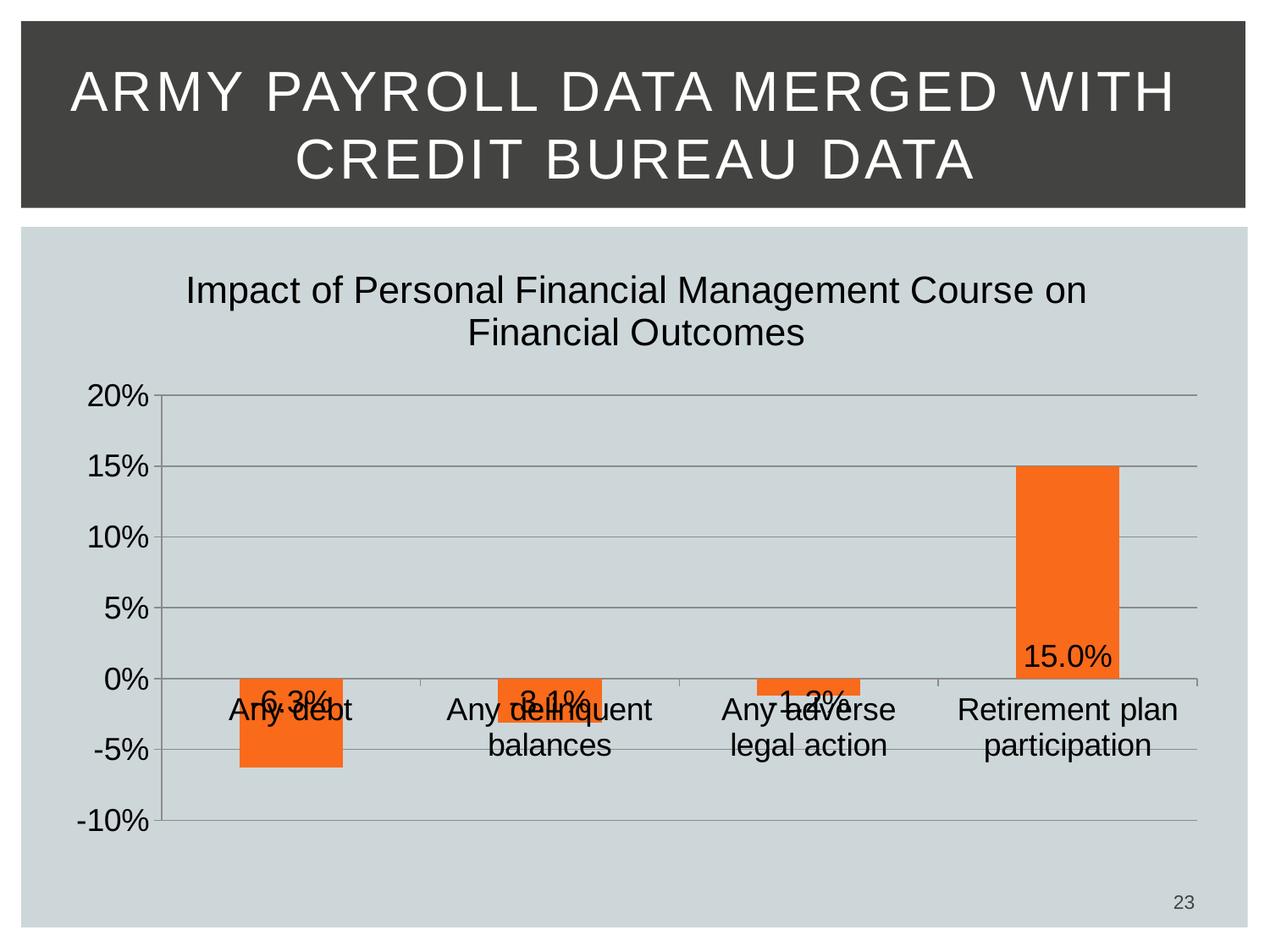

# Army Payroll Data Merged with Credit Bureau Data

### Chart: Impact of Personal Financial Management Course on Financial Outcomes

| Category | Series 1 |
|---|---|
| Any debt | -0.063 |
| Any delinquent balances | -0.031 |
| Any adverse legal action | -0.012 |
| Retirement plan participation | 0.15 |
23